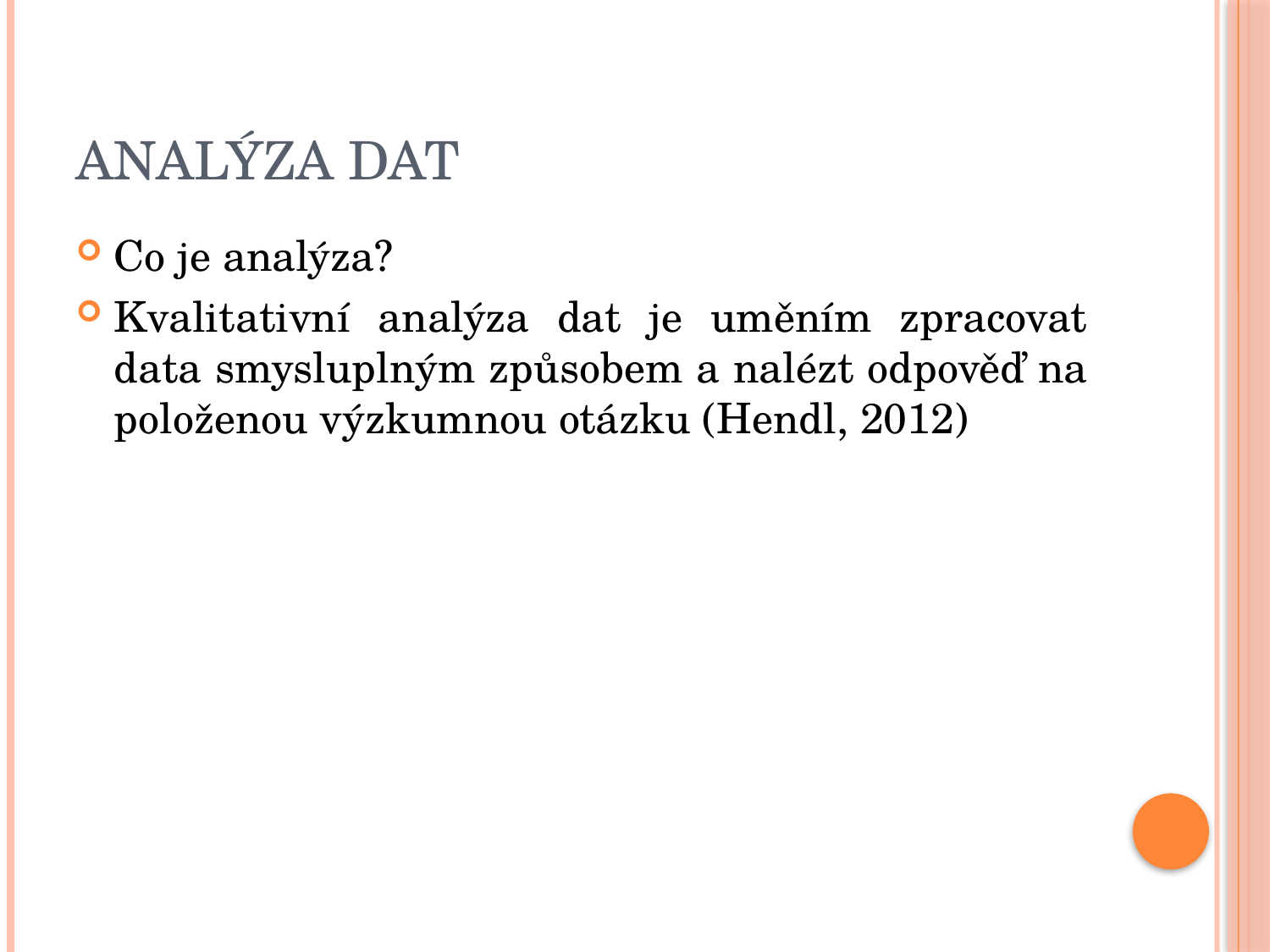

# Analýza dat
Co je analýza?
Kvalitativní analýza dat je uměním zpracovat data smysluplným způsobem a nalézt odpověď na položenou výzkumnou otázku (Hendl, 2012)